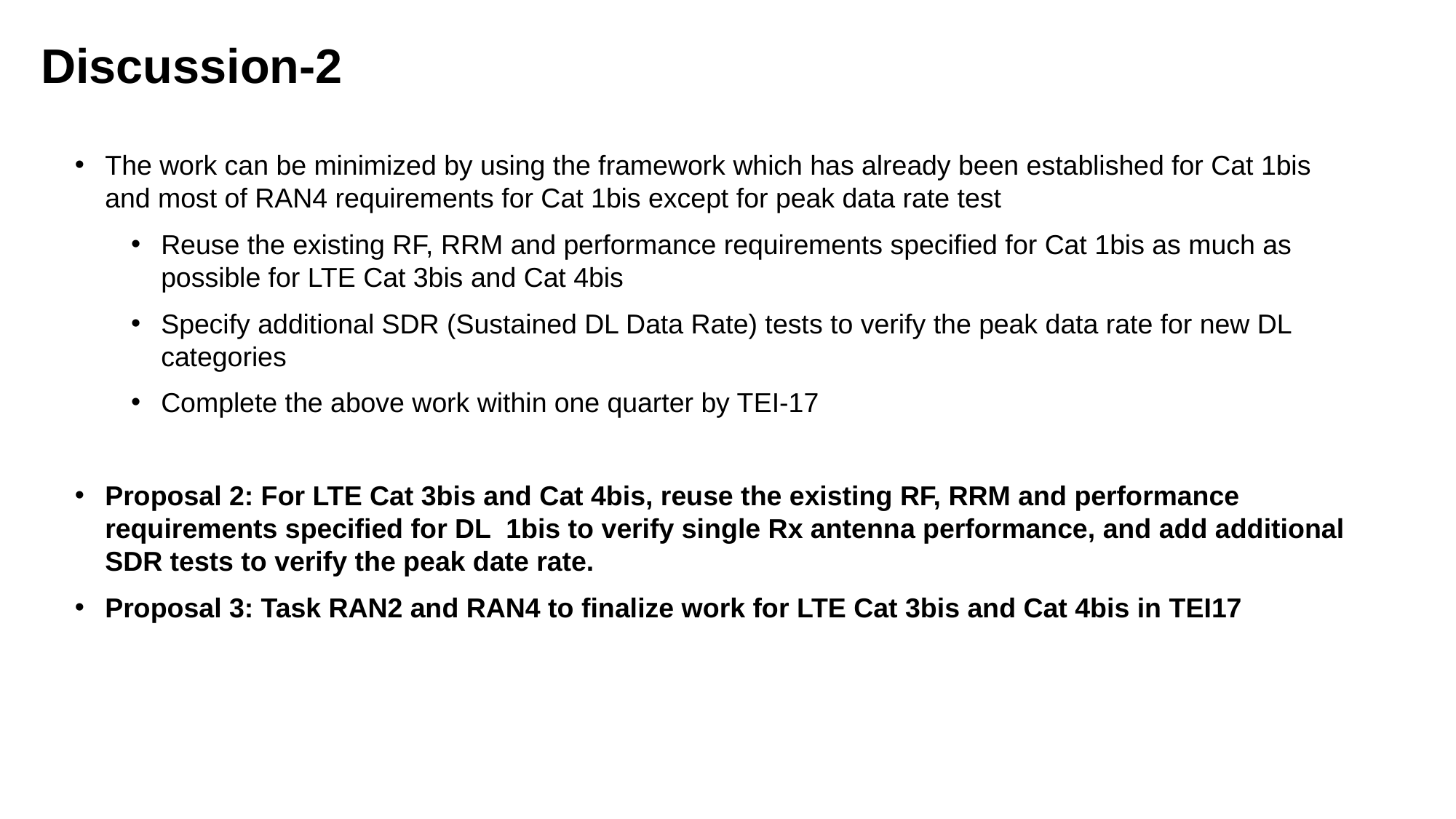

Discussion-2
The work can be minimized by using the framework which has already been established for Cat 1bis and most of RAN4 requirements for Cat 1bis except for peak data rate test
Reuse the existing RF, RRM and performance requirements specified for Cat 1bis as much as possible for LTE Cat 3bis and Cat 4bis
Specify additional SDR (Sustained DL Data Rate) tests to verify the peak data rate for new DL categories
Complete the above work within one quarter by TEI-17

Proposal 2: For LTE Cat 3bis and Cat 4bis, reuse the existing RF, RRM and performance requirements specified for DL  1bis to verify single Rx antenna performance, and add additional SDR tests to verify the peak date rate.
Proposal 3: Task RAN2 and RAN4 to finalize work for LTE Cat 3bis and Cat 4bis in TEI17